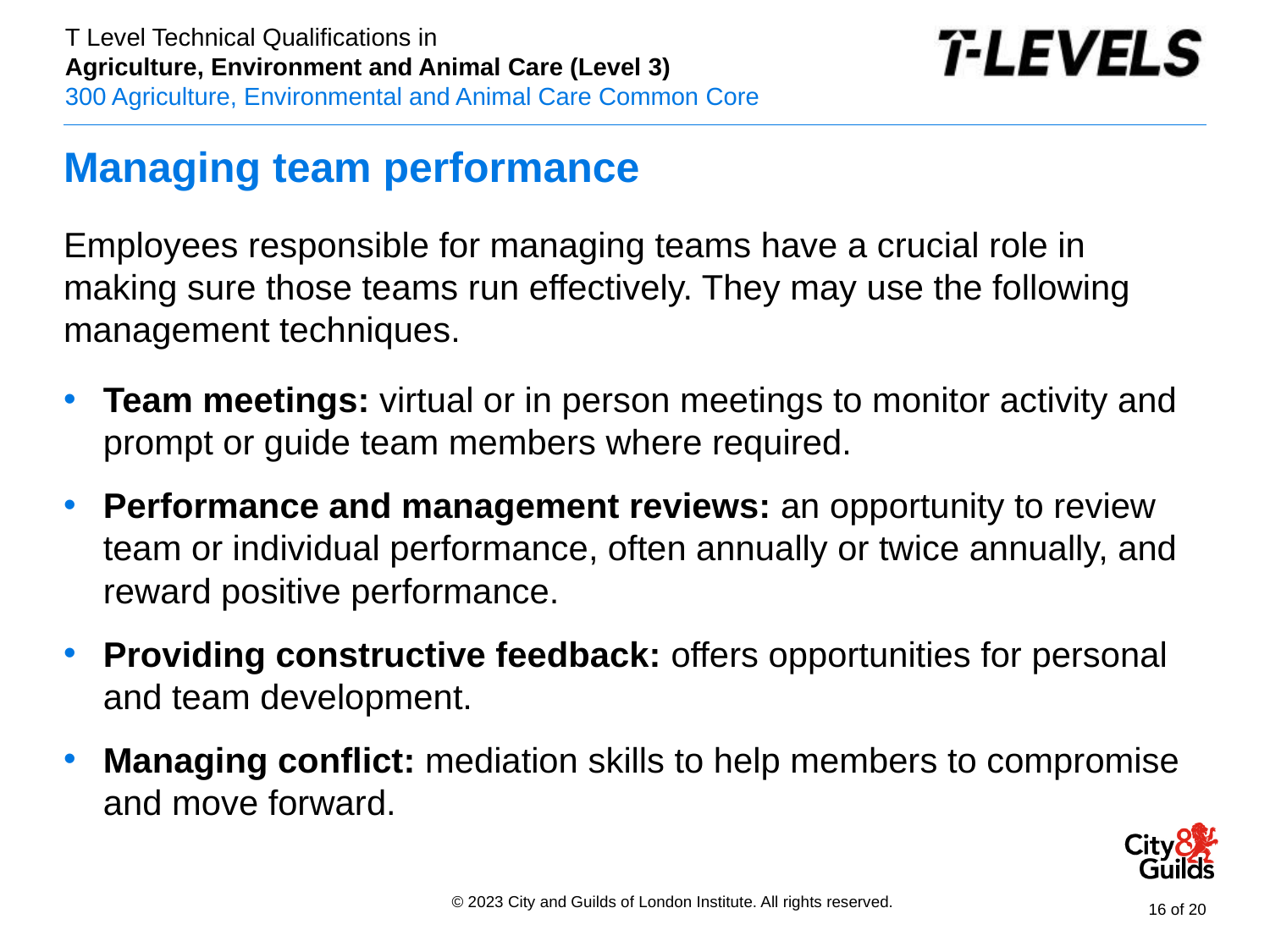

# Managing team performance
Employees responsible for managing teams have a crucial role in making sure those teams run effectively. They may use the following management techniques.
Team meetings: virtual or in person meetings to monitor activity and prompt or guide team members where required.
Performance and management reviews: an opportunity to review team or individual performance, often annually or twice annually, and reward positive performance.
Providing constructive feedback: offers opportunities for personal and team development.
Managing conflict: mediation skills to help members to compromise and move forward.